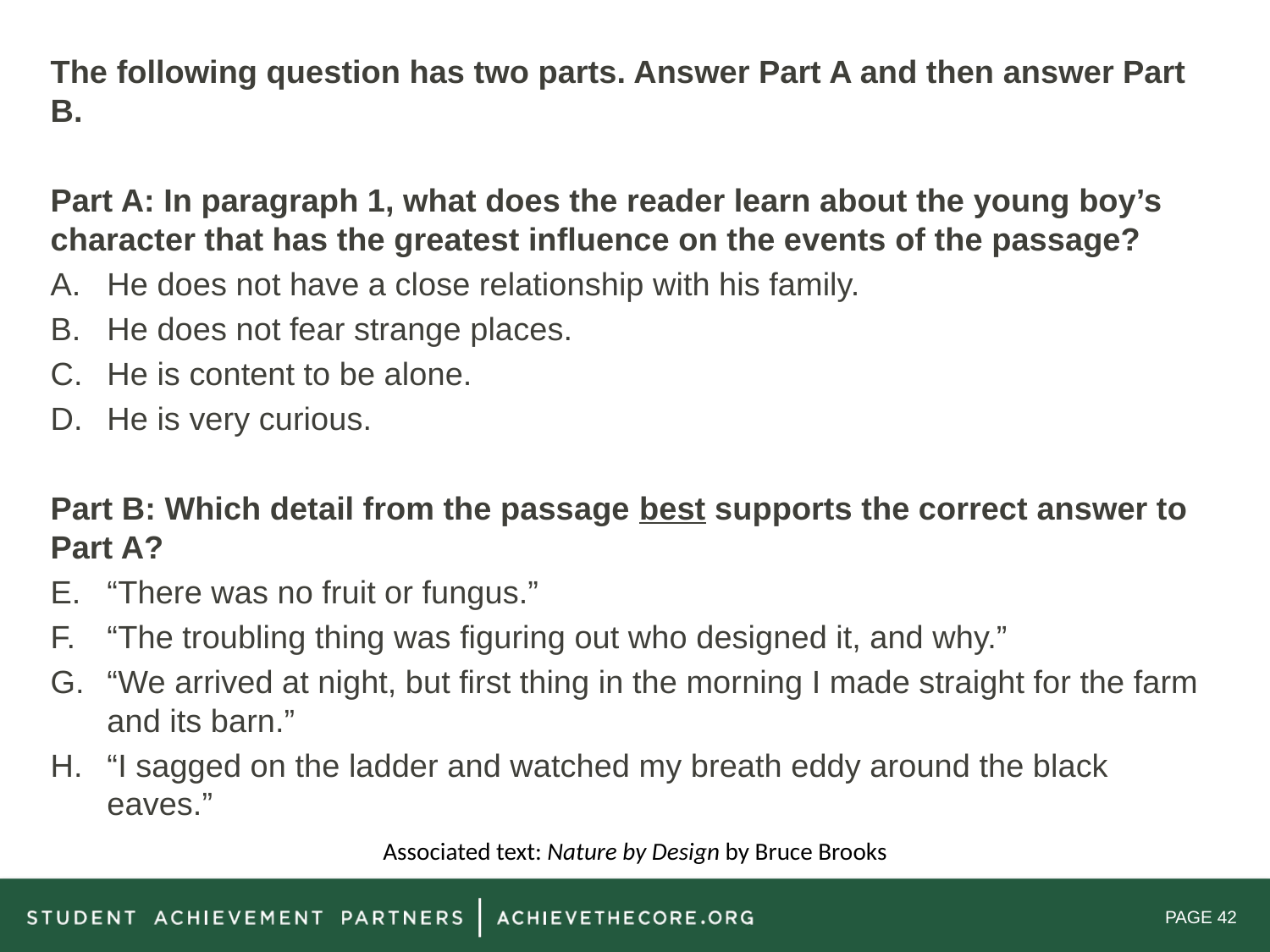

The following question has two parts. Answer Part A and then answer Part B.

Part A: In paragraph 1, what does the reader learn about the young boy’s character that has the greatest influence on the events of the passage?
He does not have a close relationship with his family.
He does not fear strange places.
He is content to be alone.
He is very curious.

Part B: Which detail from the passage best supports the correct answer to Part A?
“There was no fruit or fungus.”
“The troubling thing was figuring out who designed it, and why.”
“We arrived at night, but first thing in the morning I made straight for the farm and its barn.”
“I sagged on the ladder and watched my breath eddy around the black eaves.”
Associated text: Nature by Design by Bruce Brooks